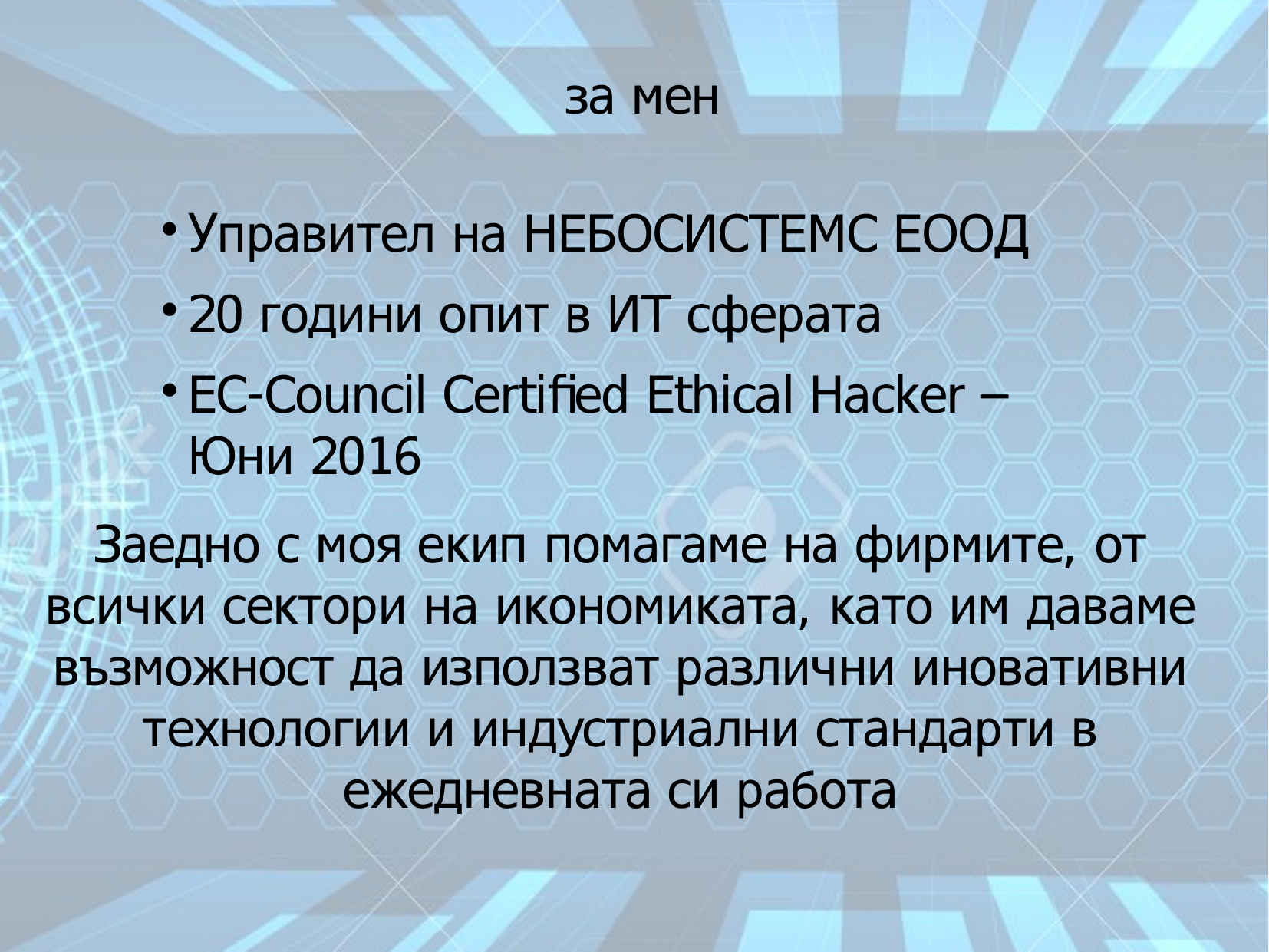

за мен
Управител на НЕБОСИСТЕМС ЕООД
20 години опит в ИТ сферата
EC-Council Certified Ethical Hacker – Юни 2016
Заедно с моя екип помагаме на фирмите, от всички сектори на икономиката, като им даваме възможност да използват различни иновативни технологии и индустриални стандарти в ежедневната си работа